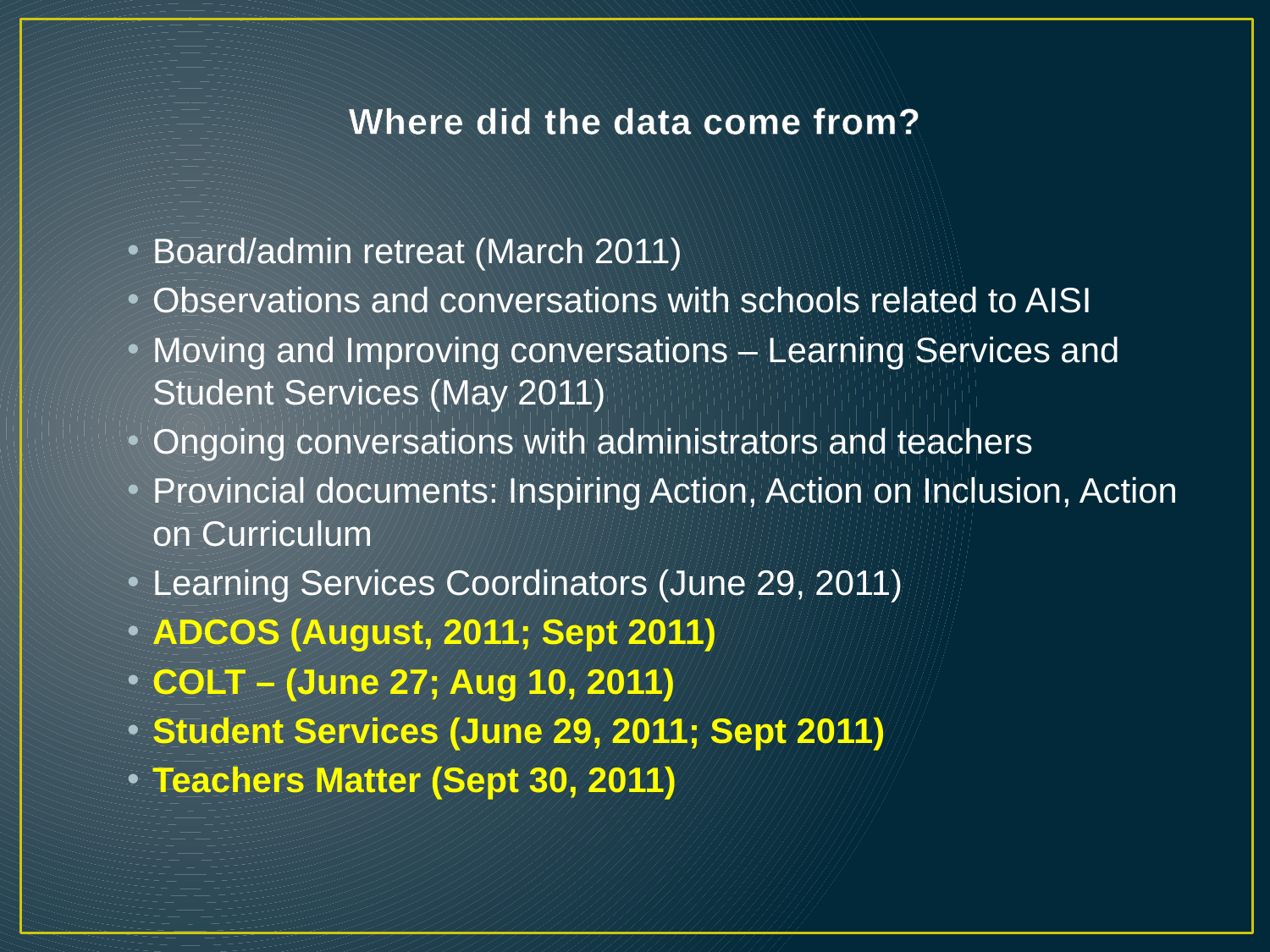

# Where did the data come from?
Board/admin retreat (March 2011)
Observations and conversations with schools related to AISI
Moving and Improving conversations – Learning Services and Student Services (May 2011)
Ongoing conversations with administrators and teachers
Provincial documents: Inspiring Action, Action on Inclusion, Action on Curriculum
Learning Services Coordinators (June 29, 2011)
ADCOS (August, 2011; Sept 2011)
COLT – (June 27; Aug 10, 2011)
Student Services (June 29, 2011; Sept 2011)
Teachers Matter (Sept 30, 2011)